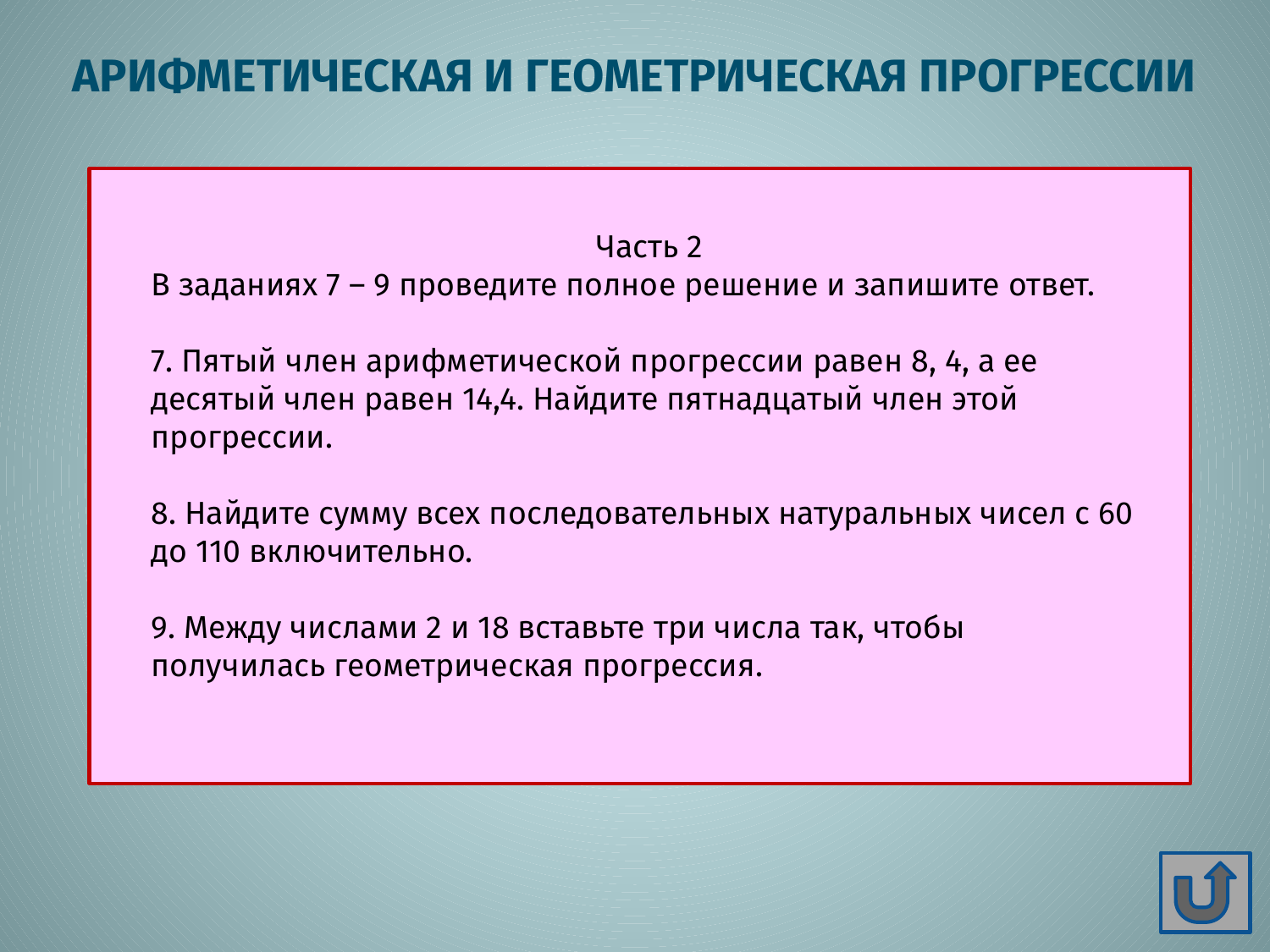

АРИФМЕТИЧЕСКАЯ И ГЕОМЕТРИЧЕСКАЯ ПРОГРЕССИИ

Часть 2
В заданиях 7 – 9 проведите полное решение и запишите ответ.

7. Пятый член арифметической прогрессии равен 8, 4, а ее десятый член равен 14,4. Найдите пятнадцатый член этой прогрессии.

8. Найдите сумму всех последовательных натуральных чисел с 60 до 110 включительно.

9. Между числами 2 и 18 вставьте три числа так, чтобы получилась геометрическая прогрессия.